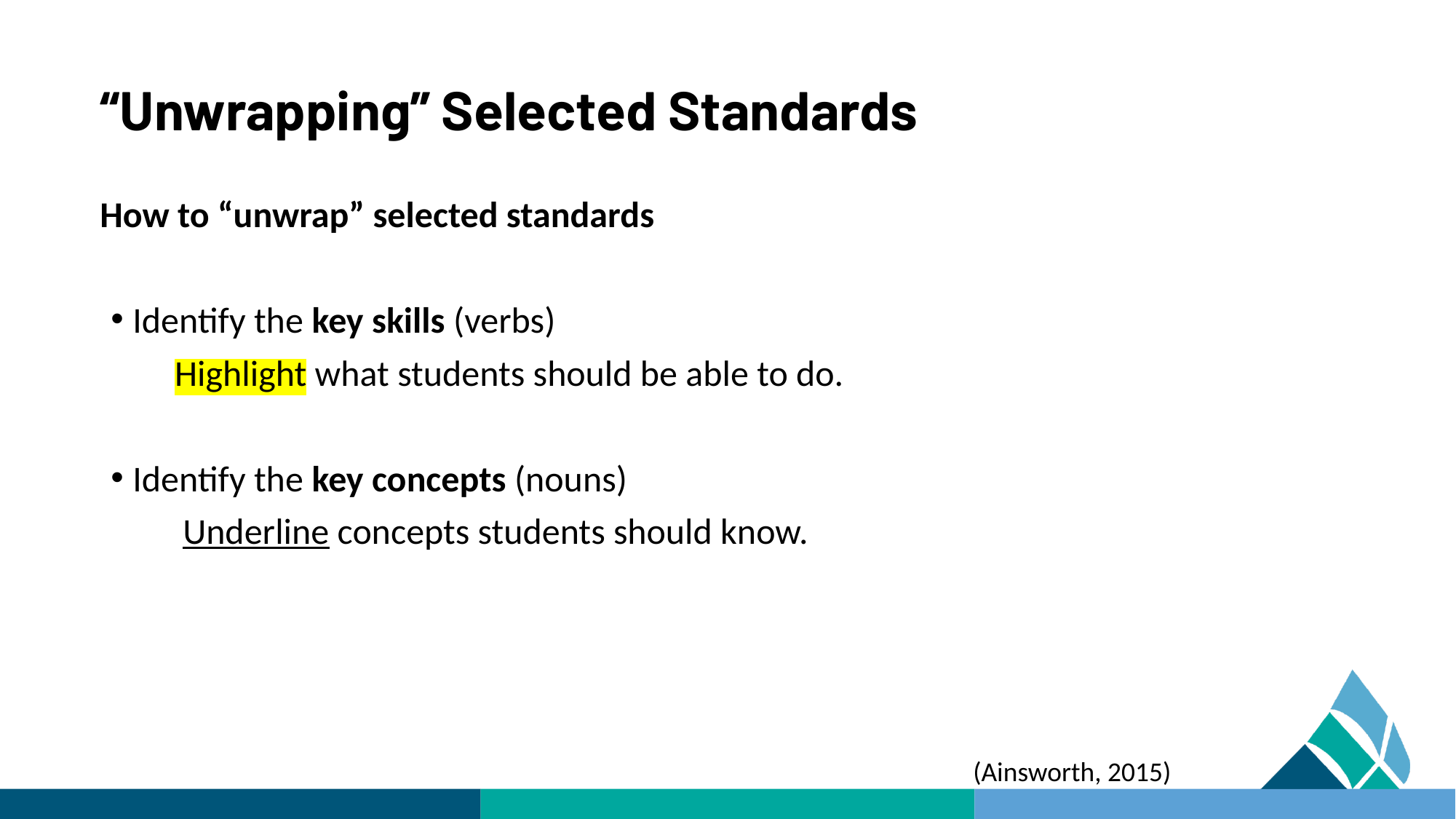

# “Unwrapping” Selected Standards
How to “unwrap” selected standards

Identify the key skills (verbs)
        Highlight what students should be able to do.

Identify the key concepts (nouns)
         Underline concepts students should know.

(Ainsworth, 2015)